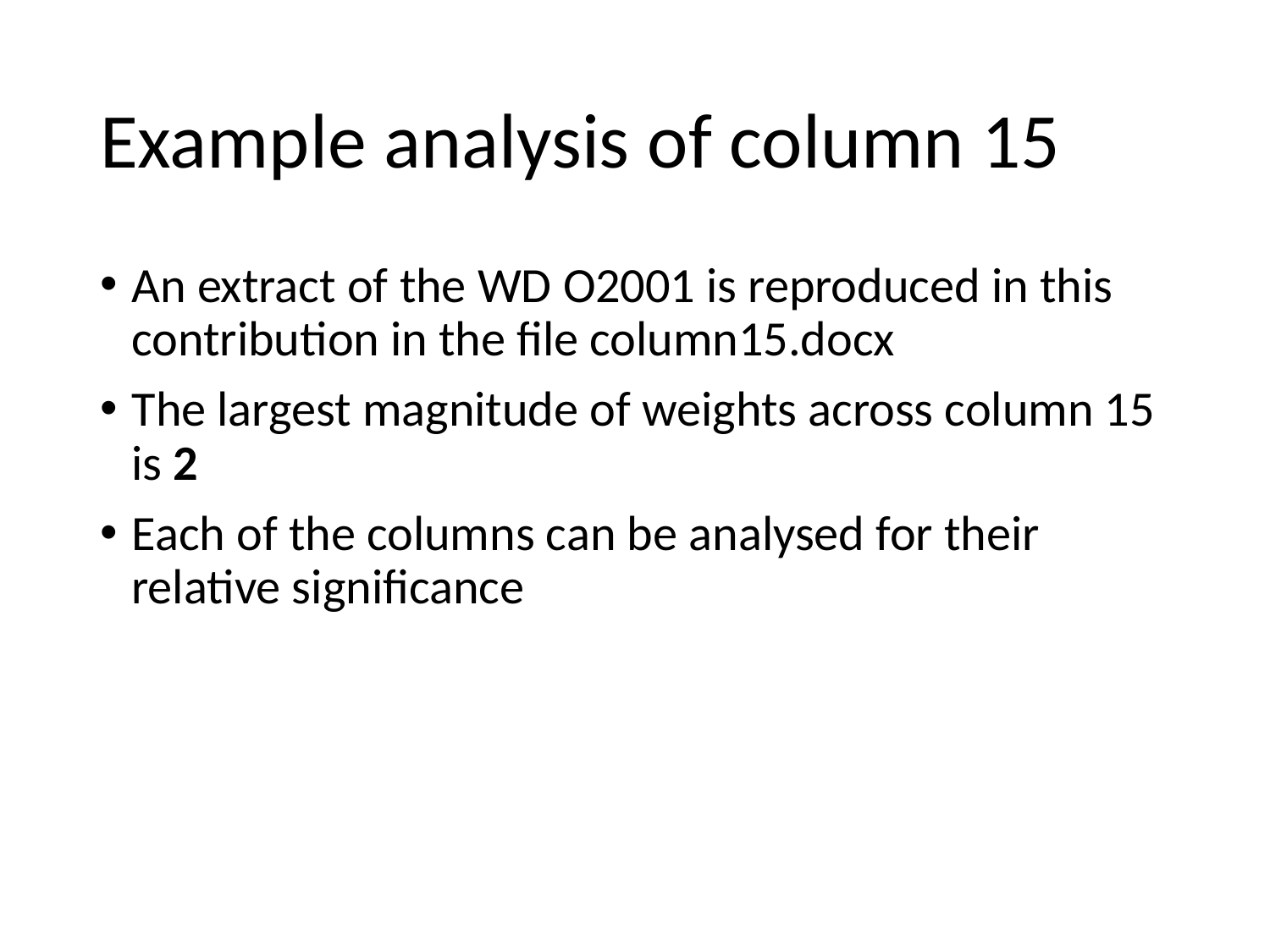

# Example analysis of column 15
An extract of the WD O2001 is reproduced in this contribution in the file column15.docx
The largest magnitude of weights across column 15 is 2
Each of the columns can be analysed for their relative significance